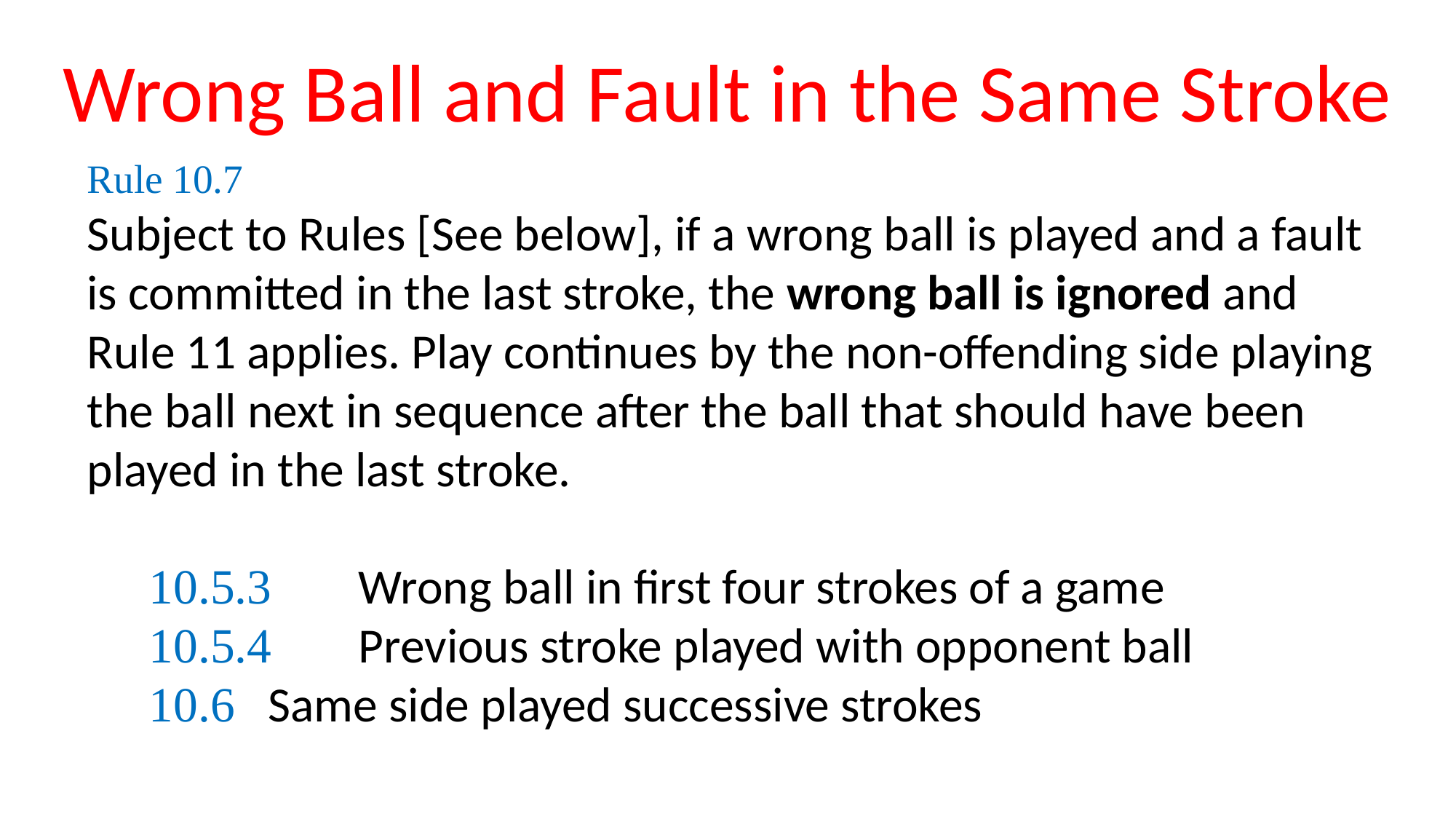

# Wrong Ball and Fault in the Same Stroke
Rule 10.7
Subject to Rules [See below], if a wrong ball is played and a fault is committed in the last stroke, the wrong ball is ignored and Rule 11 applies. Play continues by the non-offending side playing the ball next in sequence after the ball that should have been played in the last stroke.

     10.5.3	Wrong ball in first four strokes of a game
     10.5.4	Previous stroke played with opponent ball
     10.6	Same side played successive strokes